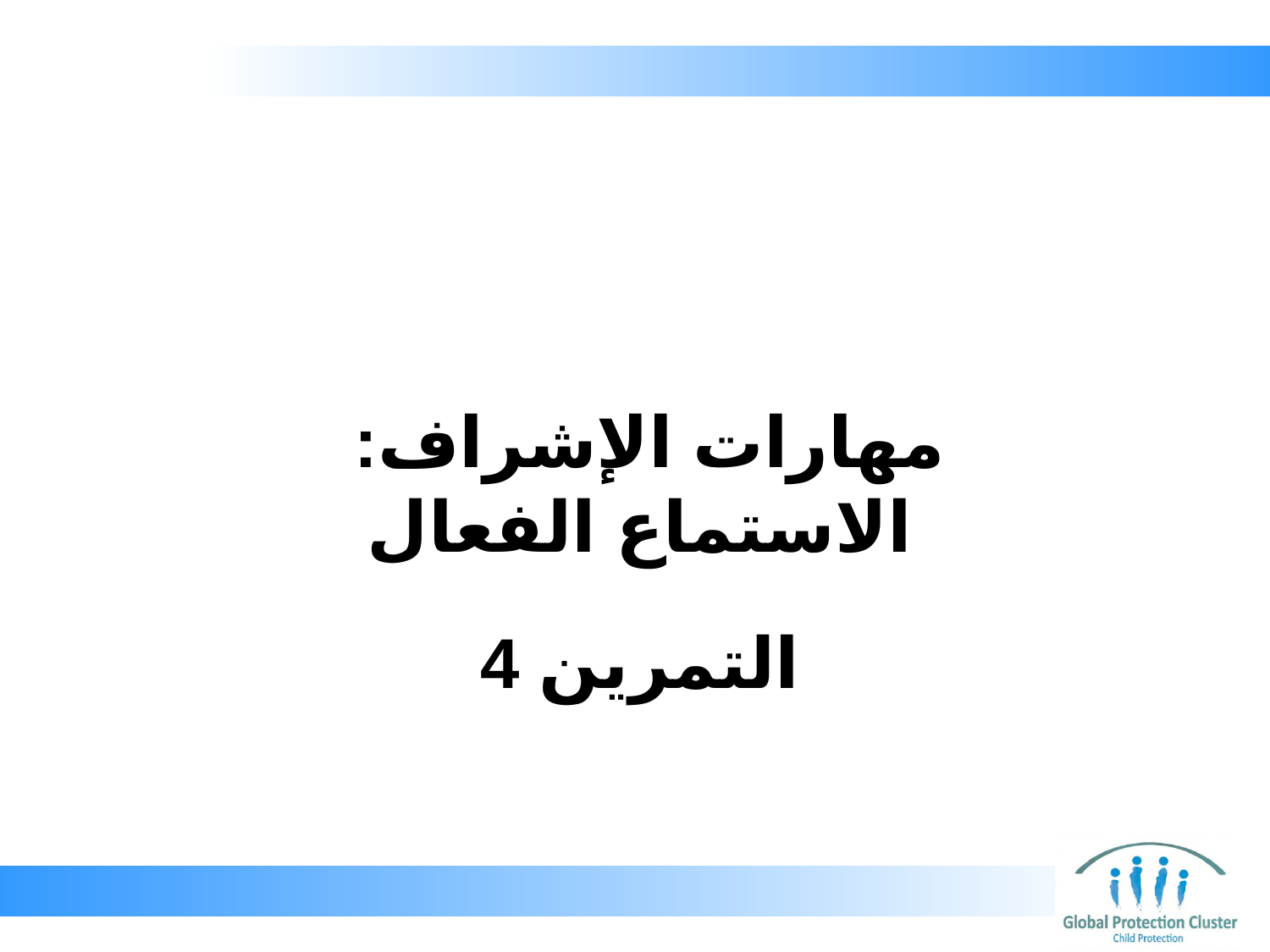

مهارات الإشراف:
الاستماع الفعال

# التمرين 4